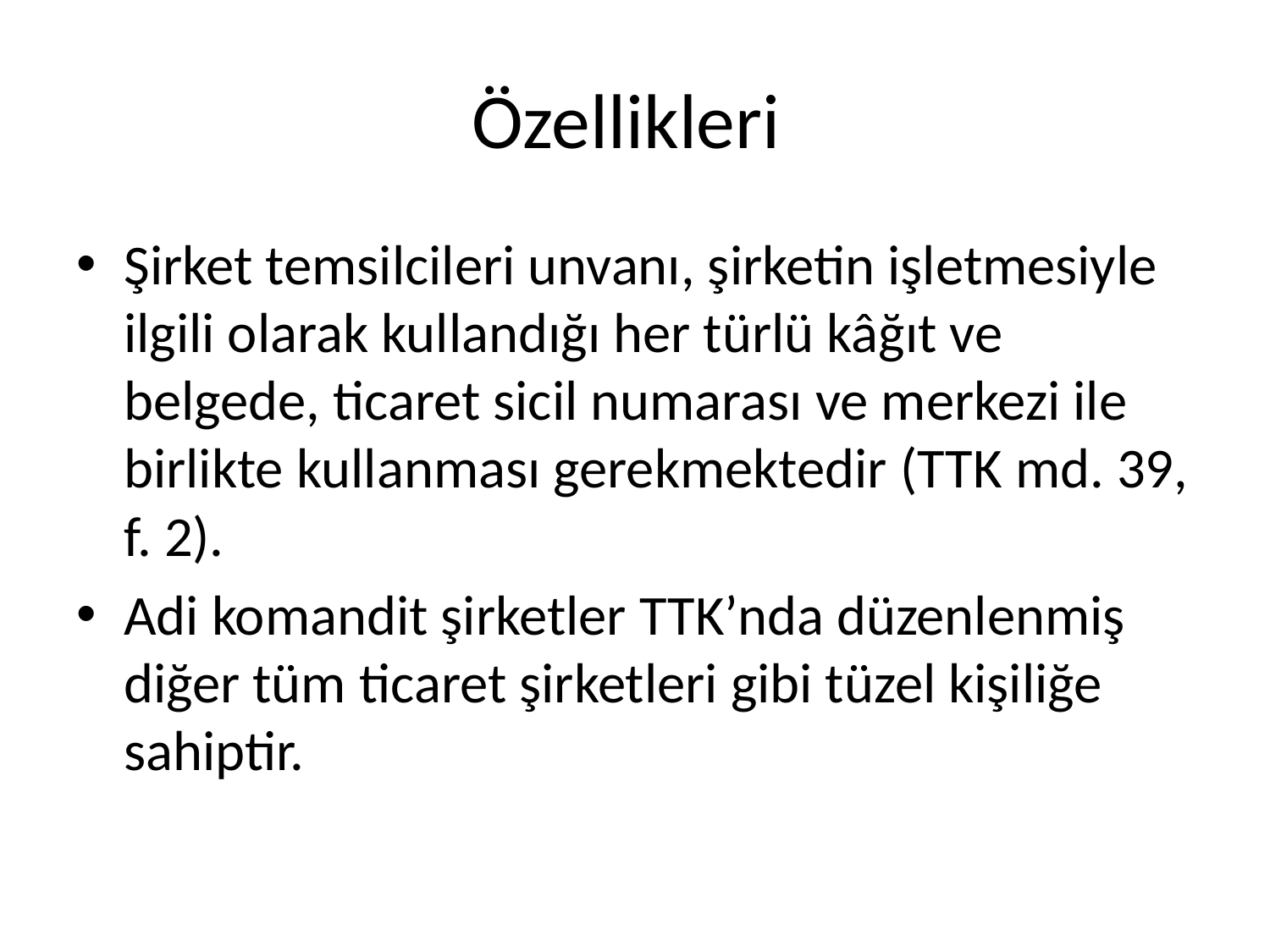

# Özellikleri
Şirket temsilcileri unvanı, şirketin işletmesiyle ilgili olarak kullandığı her türlü kâğıt ve belgede, ticaret sicil numarası ve merkezi ile birlikte kullanması gerekmektedir (TTK md. 39, f. 2).
Adi komandit şirketler TTK’nda düzenlenmiş diğer tüm ticaret şirketleri gibi tüzel kişiliğe sahiptir.